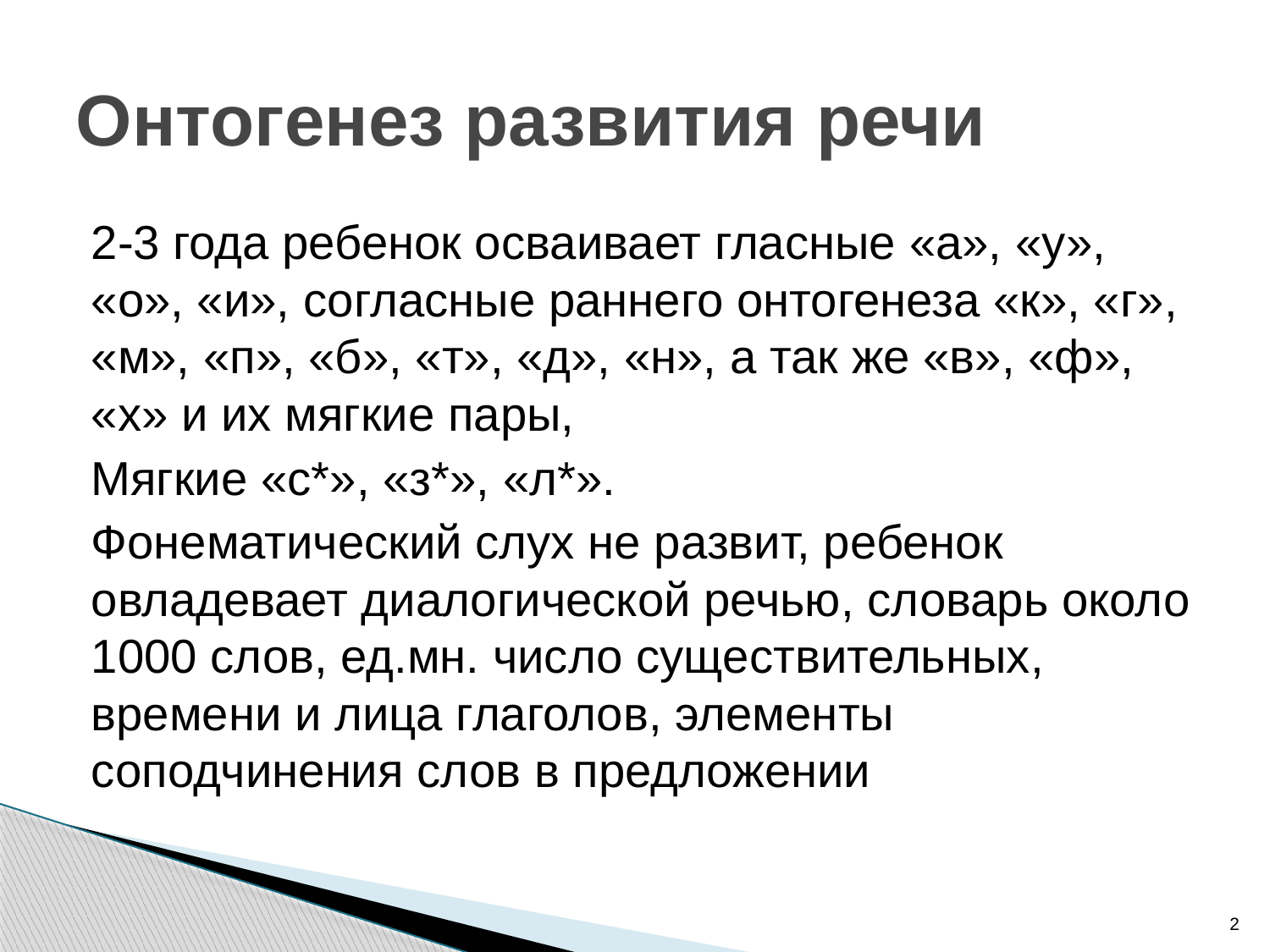

# Онтогенез развития речи
2-3 года ребенок осваивает гласные «а», «у», «о», «и», согласные раннего онтогенеза «к», «г», «м», «п», «б», «т», «д», «н», а так же «в», «ф», «х» и их мягкие пары,
Мягкие «с*», «з*», «л*».
Фонематический слух не развит, ребенок овладевает диалогической речью, словарь около 1000 слов, ед.мн. число существительных, времени и лица глаголов, элементы соподчинения слов в предложении

2